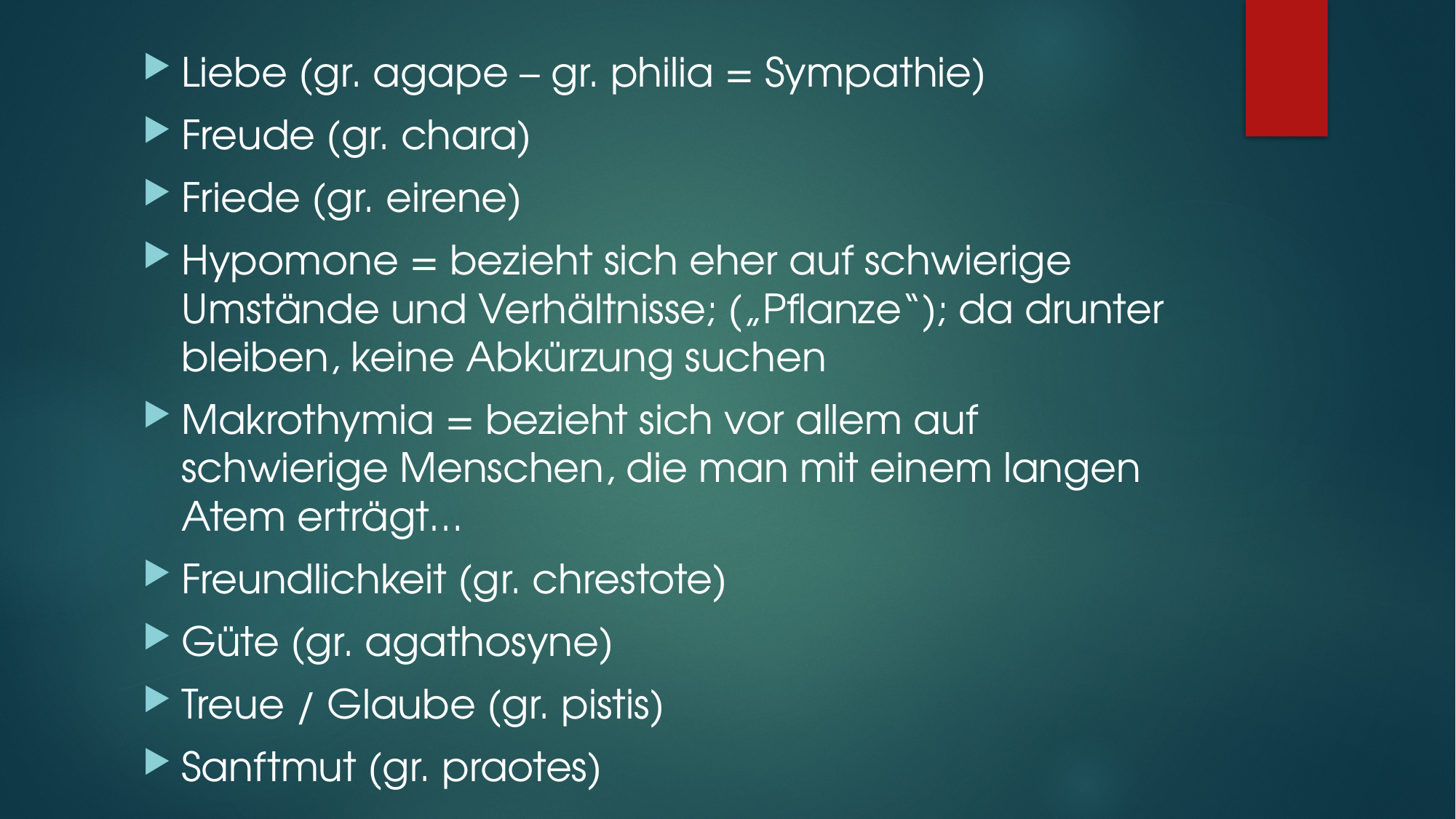

#
Liebe (gr. agape – gr. philia = Sympathie)
Freude (gr. chara)
Friede (gr. eirene)
Hypomone = bezieht sich eher auf schwierige Umstände und Verhältnisse; („Pflanze“); da drunter bleiben, keine Abkürzung suchen
Makrothymia = bezieht sich vor allem auf schwierige Menschen, die man mit einem langen Atem erträgt…
Freundlichkeit (gr. chrestote)
Güte (gr. agathosyne)
Treue / Glaube (gr. pistis)
Sanftmut (gr. praotes)